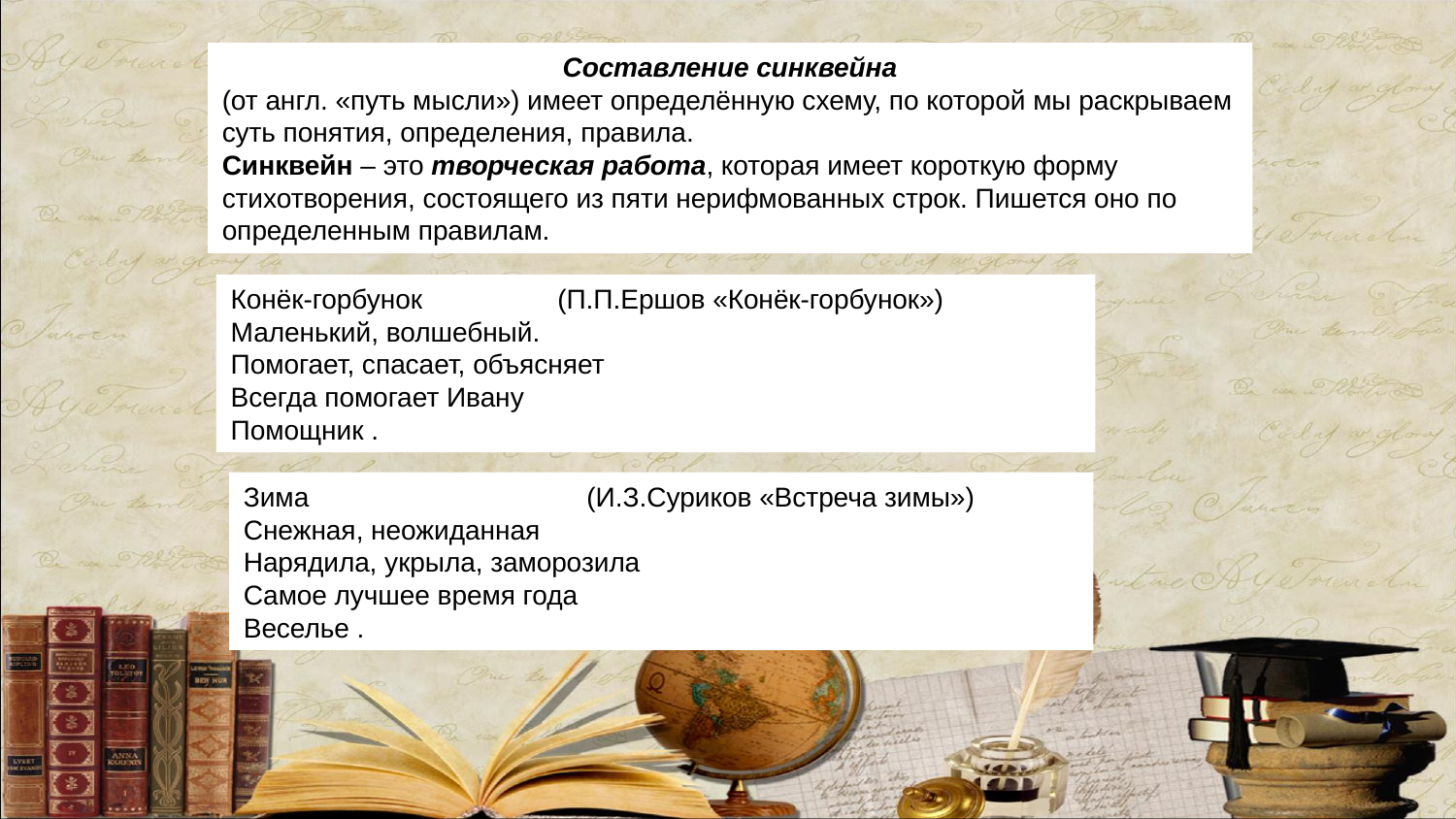

Составление синквейна
(от англ. «путь мысли») имеет определённую схему, по которой мы раскрываем суть понятия, определения, правила.
Синквейн – это творческая работа, которая имеет короткую форму стихотворения, состоящего из пяти нерифмованных строк. Пишется оно по определенным правилам.
Конёк-горбунок                  (П.П.Ершов «Конёк-горбунок»)
Маленький, волшебный.
Помогает, спасает, объясняет
Всегда помогает Ивану
Помощник .
Зима                                     (И.З.Суриков «Встреча зимы»)
Снежная, неожиданная
Нарядила, укрыла, заморозила
Самое лучшее время года
Веселье .